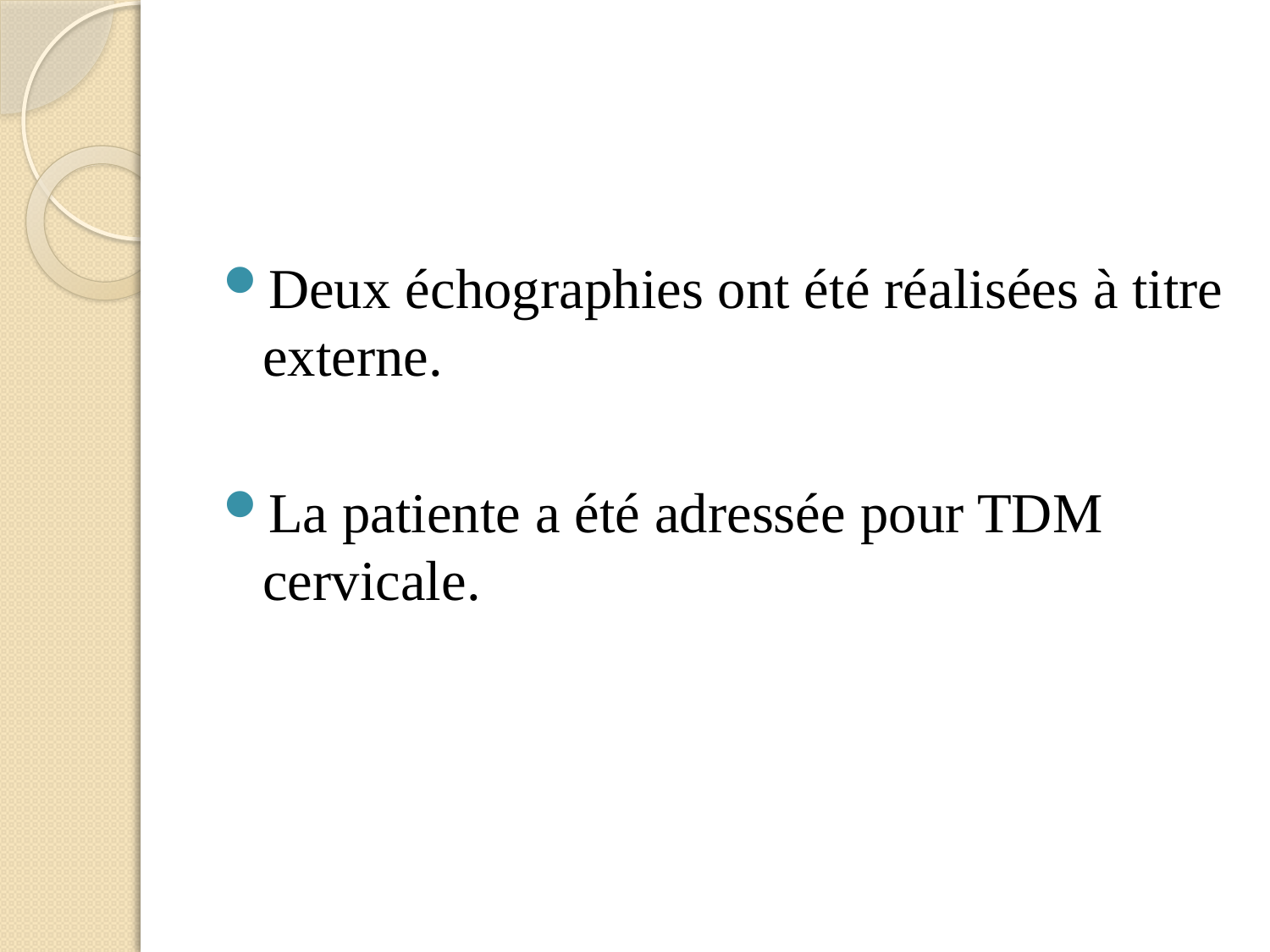

Deux échographies ont été réalisées à titre externe.

La patiente a été adressée pour TDM cervicale.